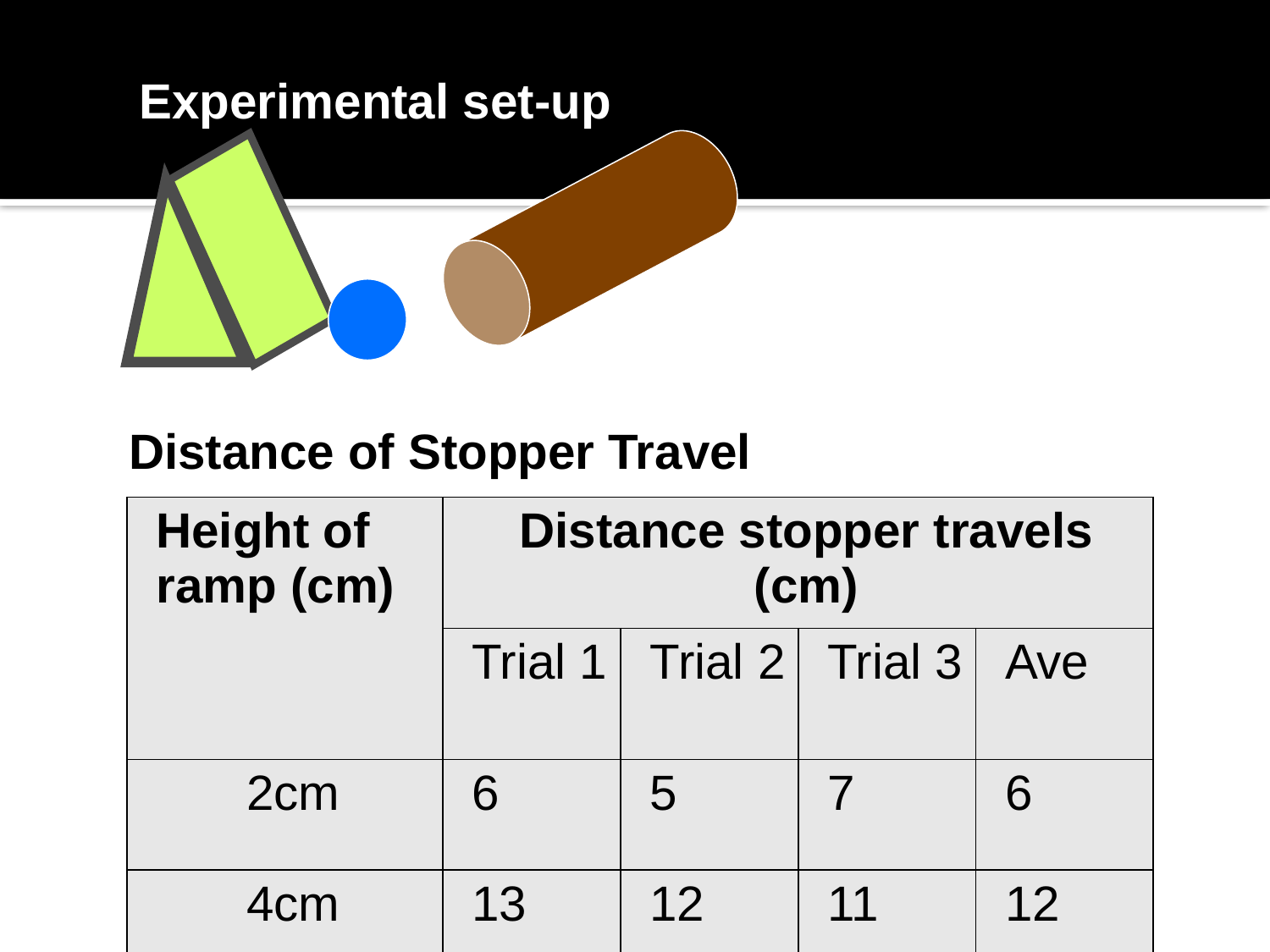

Experimental set-up

10cm
Distance of Stopper Travel
| Height of ramp (cm) | Distance stopper travels (cm) |  |  |  |
| --- | --- | --- | --- | --- |
|  | Trial 1 | Trial 2 | Trial 3 | Ave |
| 2cm | 6 | 5 | 7 | 6 |
| 4cm | 13 | 12 | 11 | 12 |